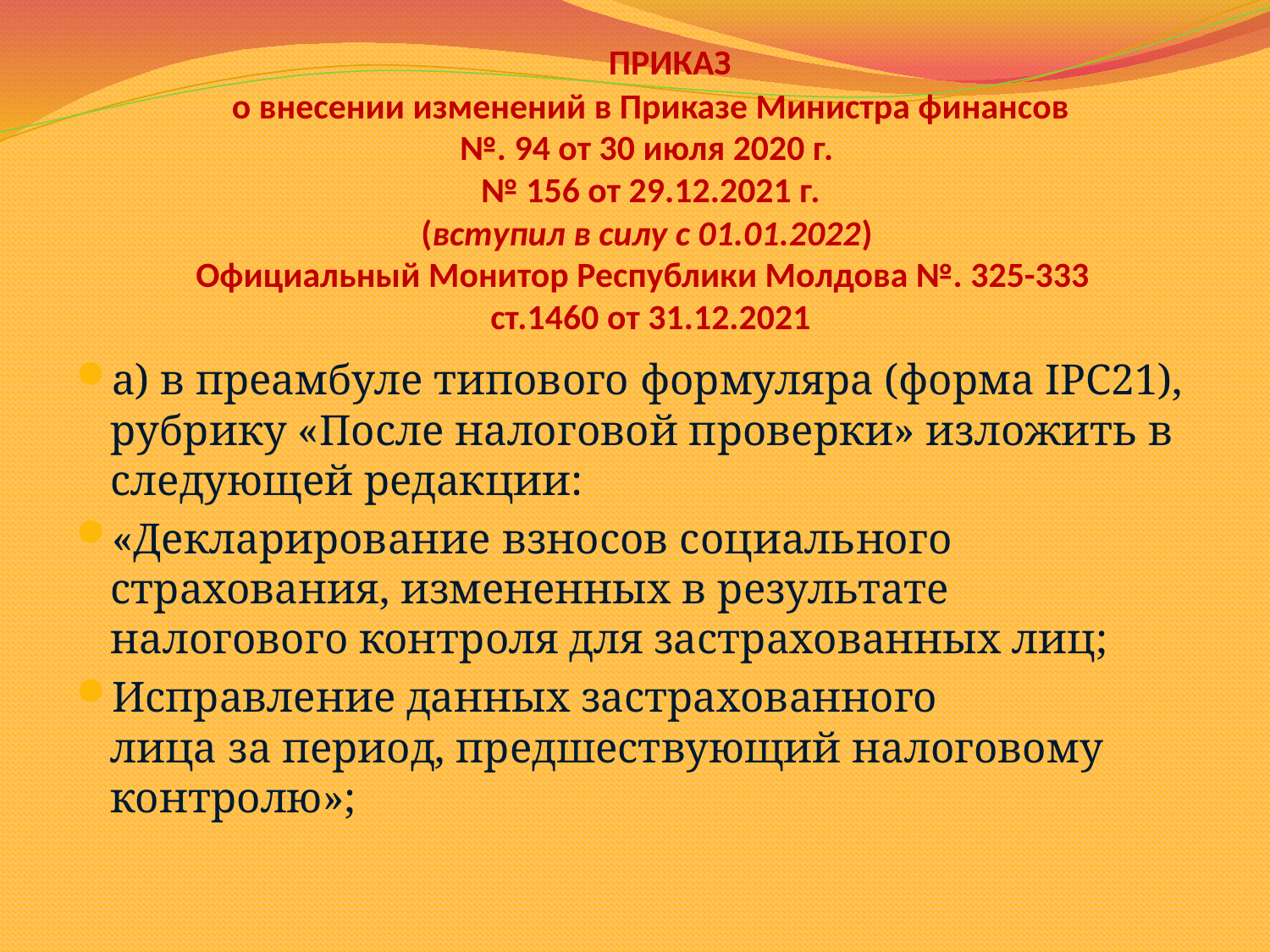

# ПРИКАЗ о внесении изменений в Приказе Министра финансов №. 94 от 30 июля 2020 г. № 156 от 29.12.2021 г. (вступил в силу с 01.01.2022) Официальный Монитор Республики Молдова №. 325-333 ст.1460 от 31.12.2021
a) в преамбуле типового формуляра (форма IPC21),
рубрику «После налоговой проверки» изложить в следующей редакции:
«Декларирование взносов социального страхования, измененных в результате налогового контроля для застрахованных лиц;
Исправление данных застрахованного
лица за период, предшествующий налоговому контролю»;